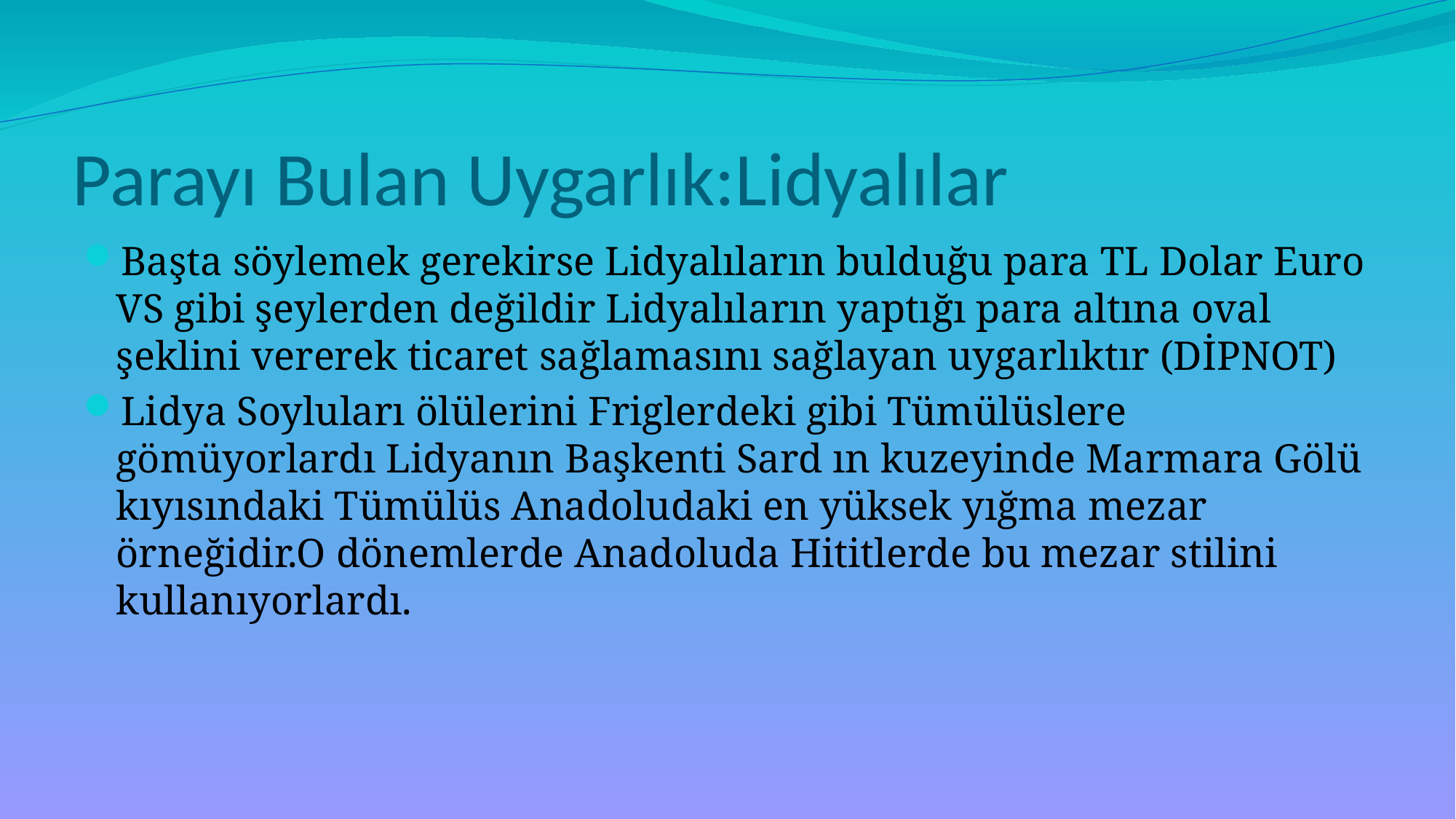

# Parayı Bulan Uygarlık:Lidyalılar
Başta söylemek gerekirse Lidyalıların bulduğu para TL Dolar Euro VS gibi şeylerden değildir Lidyalıların yaptığı para altına oval şeklini vererek ticaret sağlamasını sağlayan uygarlıktır (DİPNOT)
Lidya Soyluları ölülerini Friglerdeki gibi Tümülüslere gömüyorlardı Lidyanın Başkenti Sard ın kuzeyinde Marmara Gölü kıyısındaki Tümülüs Anadoludaki en yüksek yığma mezar örneğidir.O dönemlerde Anadoluda Hititlerde bu mezar stilini kullanıyorlardı.